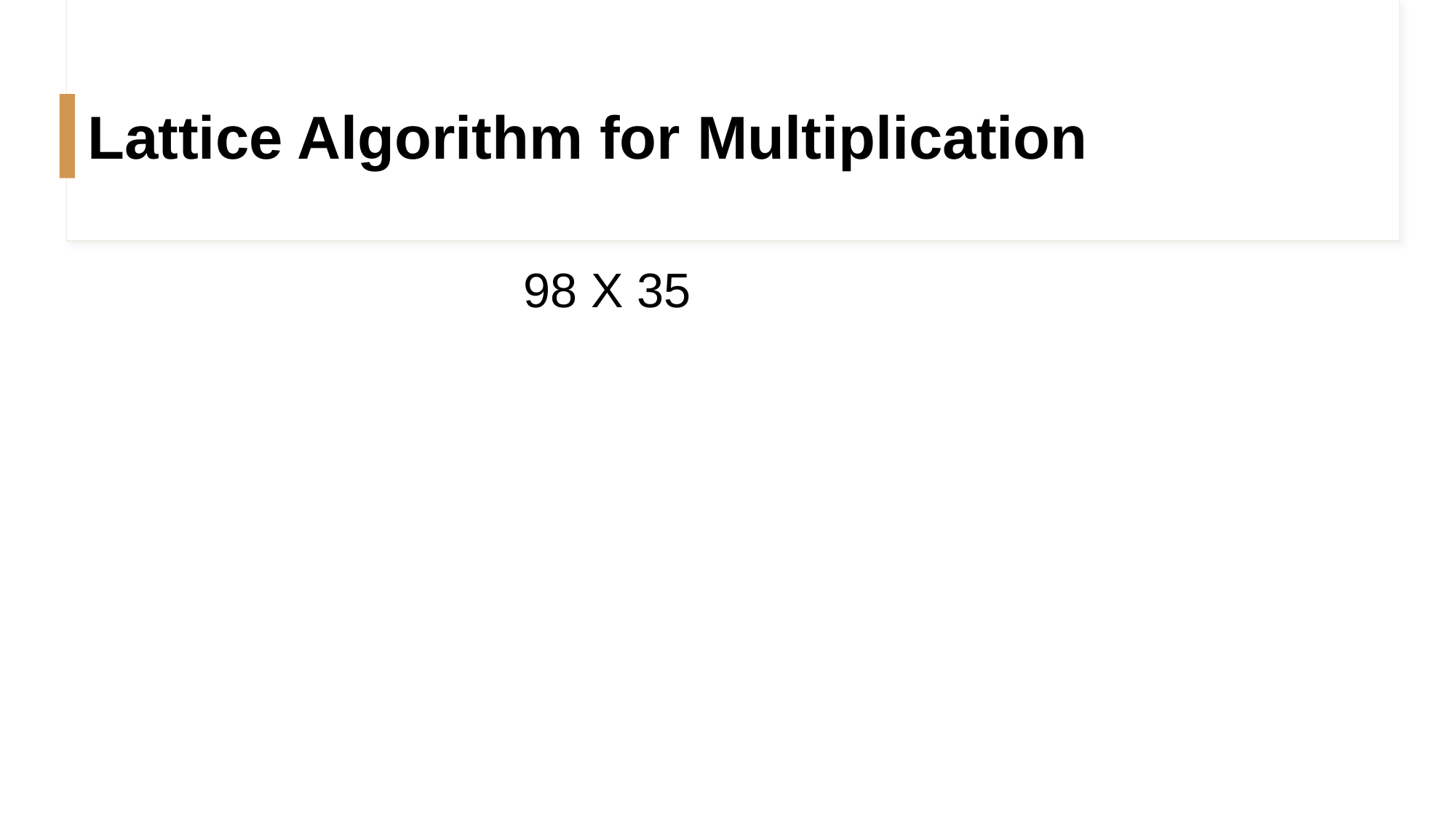

# Lattice Algorithm for Multiplication
	98 X 35